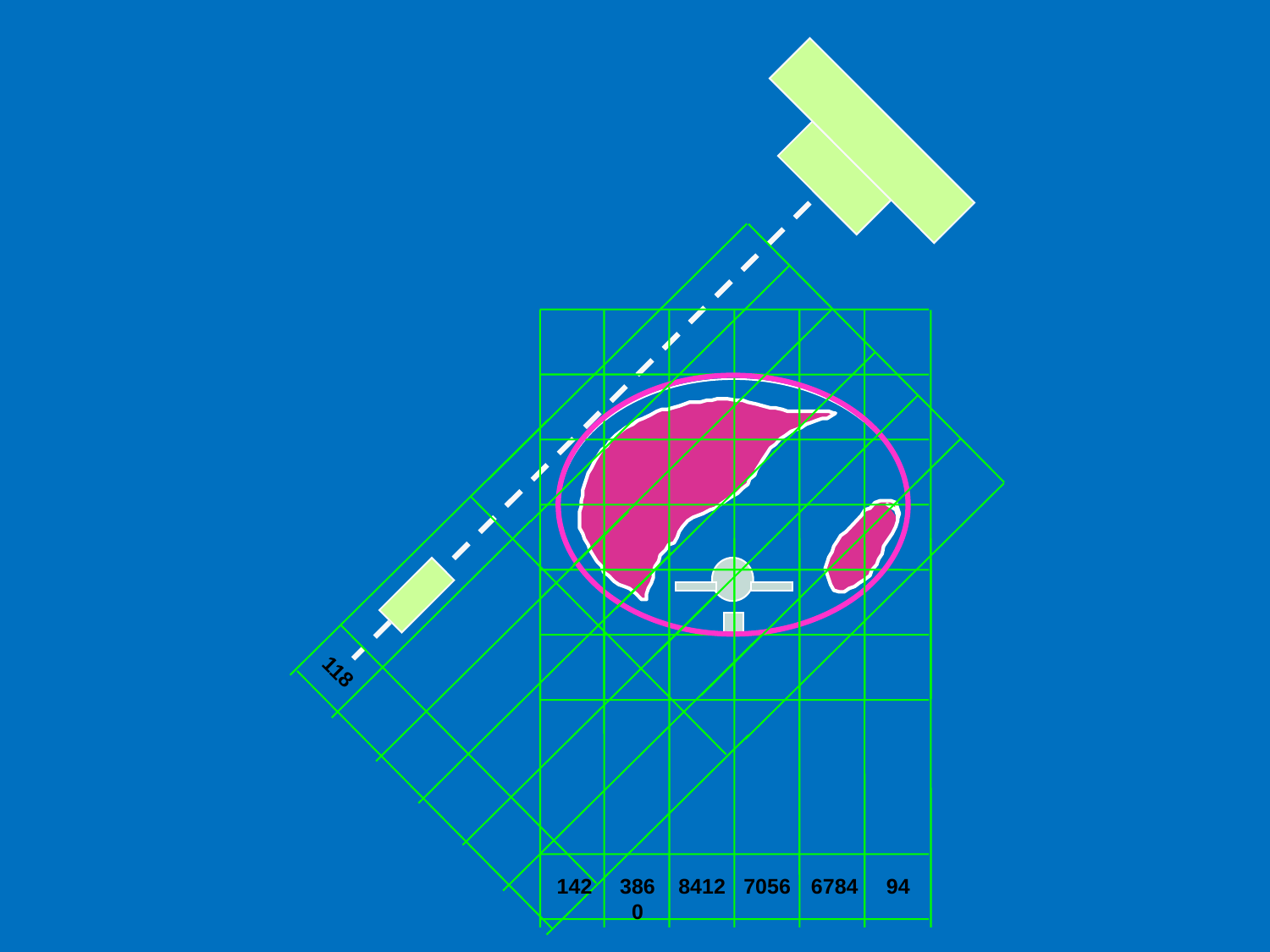

118

142
3860
8412
7056
6784
94